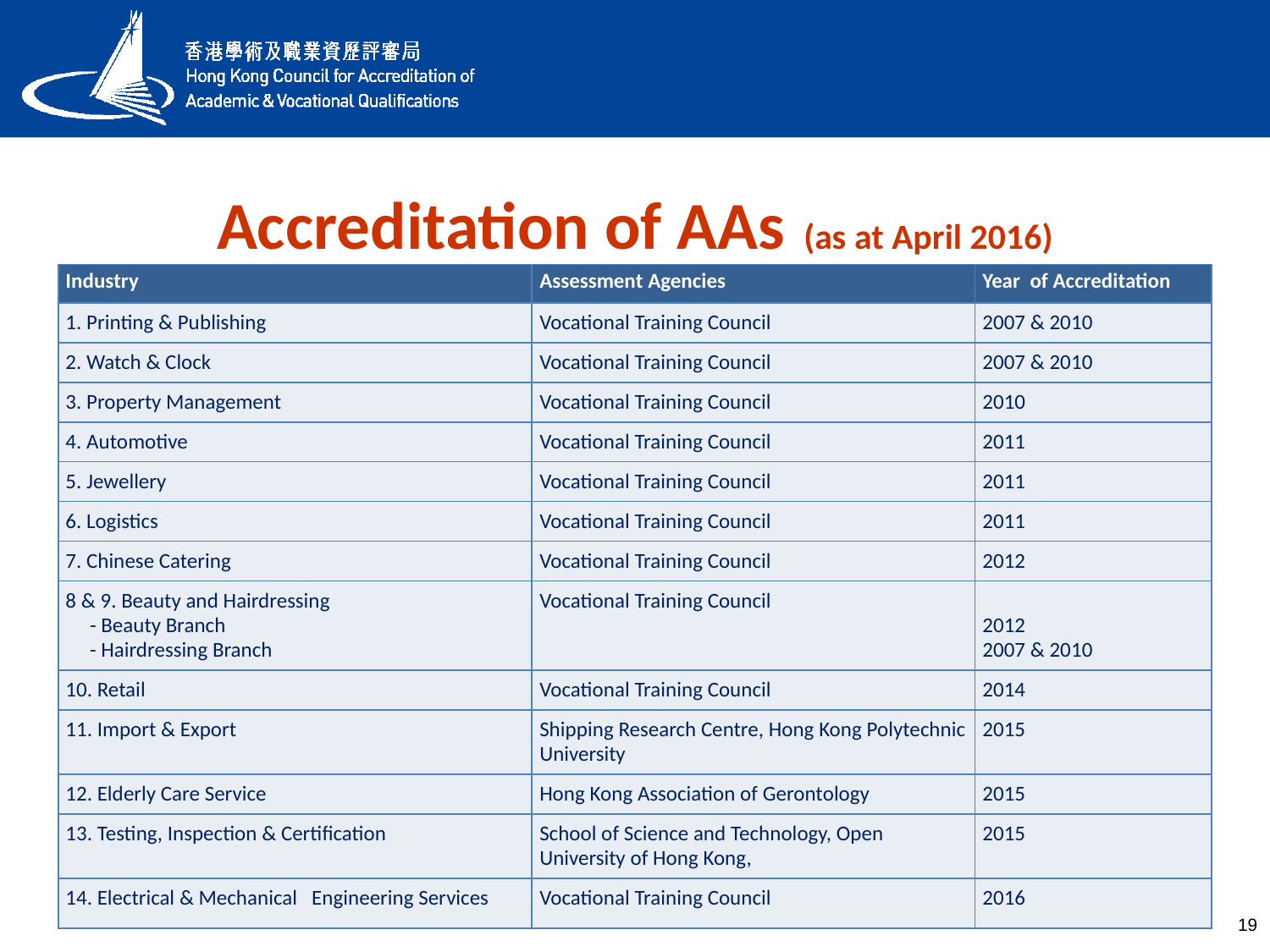

# Accreditation of AAs (as at April 2016)
| Industry | Assessment Agencies | Year of Accreditation |
| --- | --- | --- |
| 1. Printing & Publishing | Vocational Training Council | 2007 & 2010 |
| 2. Watch & Clock | Vocational Training Council | 2007 & 2010 |
| 3. Property Management | Vocational Training Council | 2010 |
| 4. Automotive | Vocational Training Council | 2011 |
| 5. Jewellery | Vocational Training Council | 2011 |
| 6. Logistics | Vocational Training Council | 2011 |
| 7. Chinese Catering | Vocational Training Council | 2012 |
| 8 & 9. Beauty and Hairdressing - Beauty Branch - Hairdressing Branch | Vocational Training Council | 2012 2007 & 2010 |
| 10. Retail | Vocational Training Council | 2014 |
| 11. Import & Export | Shipping Research Centre, Hong Kong Polytechnic University | 2015 |
| 12. Elderly Care Service | Hong Kong Association of Gerontology | 2015 |
| 13. Testing, Inspection & Certification | School of Science and Technology, Open University of Hong Kong, | 2015 |
| 14. Electrical & Mechanical Engineering Services | Vocational Training Council | 2016 |
19